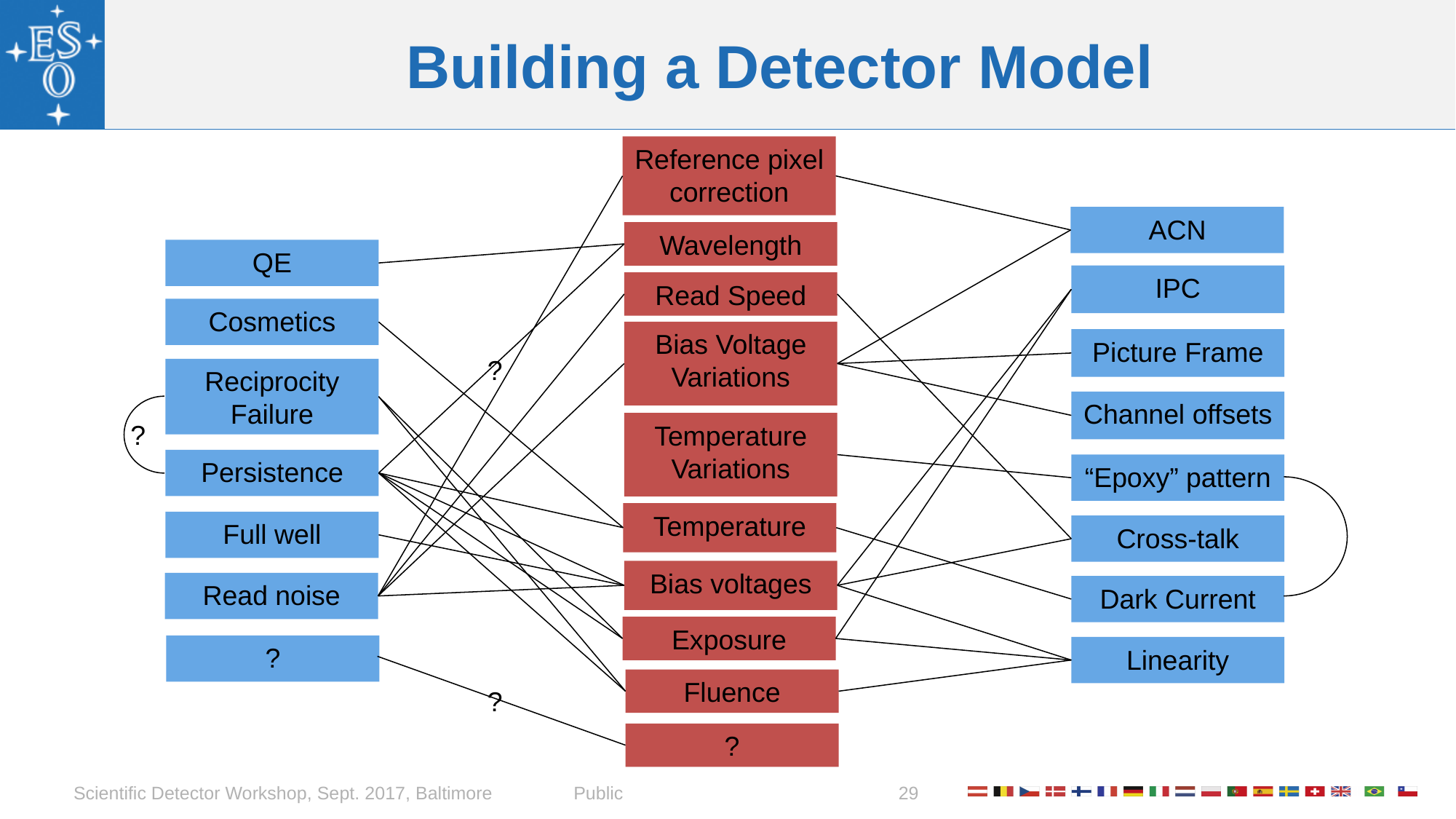

# Building a Detector Model
Reference pixel correction
ACN
Wavelength
QE
IPC
Read Speed
Cosmetics
Bias Voltage Variations
Picture Frame
?
Reciprocity Failure
Channel offsets

?
Temperature Variations
Persistence
“Epoxy” pattern

Temperature
Full well
Cross-talk
Bias voltages
Read noise
Dark Current
Exposure
?
Linearity
Fluence
?
?
Scientific Detector Workshop, Sept. 2017, Baltimore                Public
29